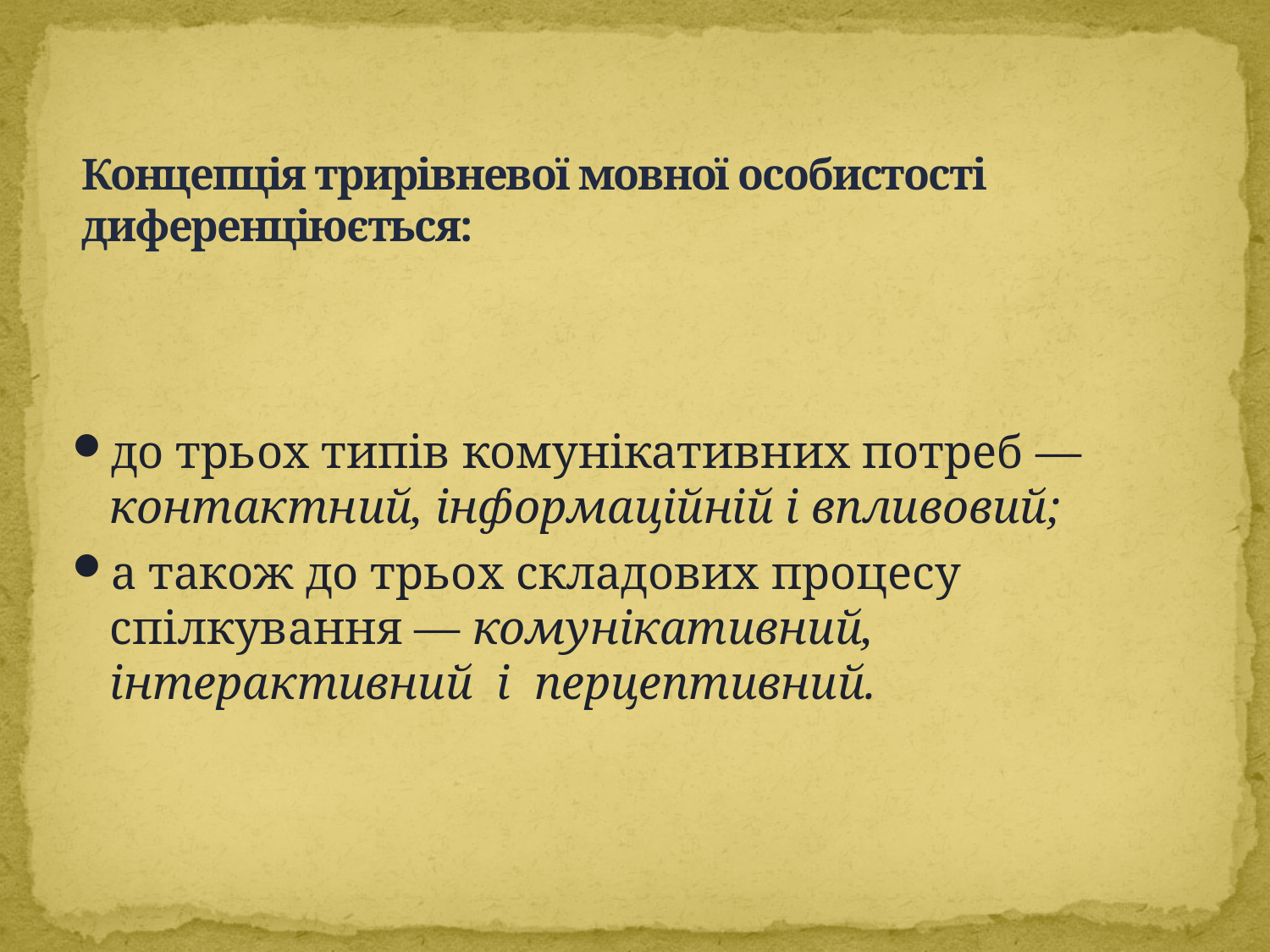

# Концепція трирівневої мовної особистості диференціюється:
до трьох типів комуніка­тивних потреб — контактний, інформаційній і впливовий;
а також до трьох складових процесу спілкування — комунікативний, інтерактивний  і  перцептивний.